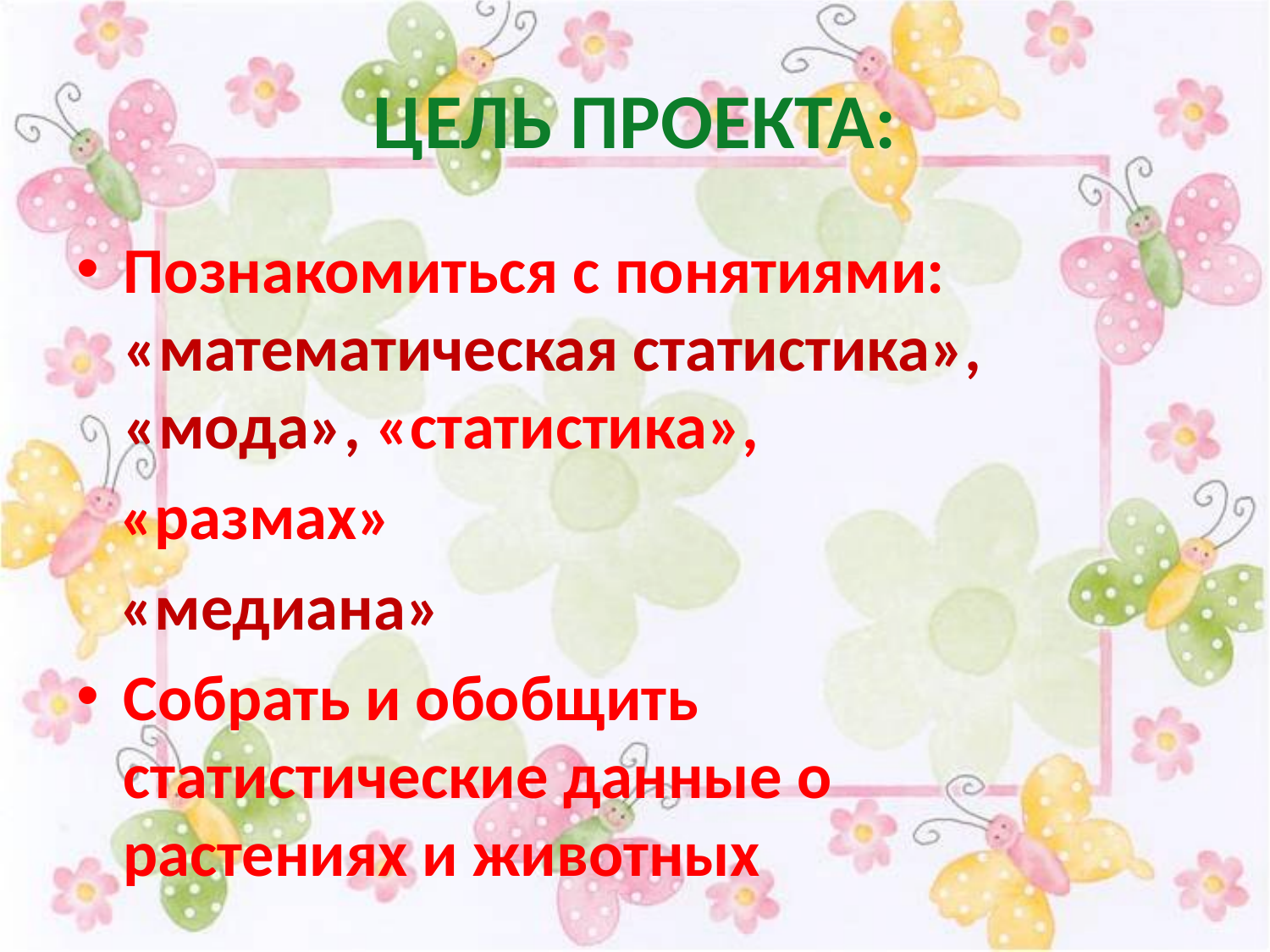

# ЦЕЛЬ ПРОЕКТА:
Познакомиться с понятиями:  «математическая статистика», «мода», «статистика»,
   «размах»
   «медиана»
Собрать и обобщить статистические данные о растениях и животных